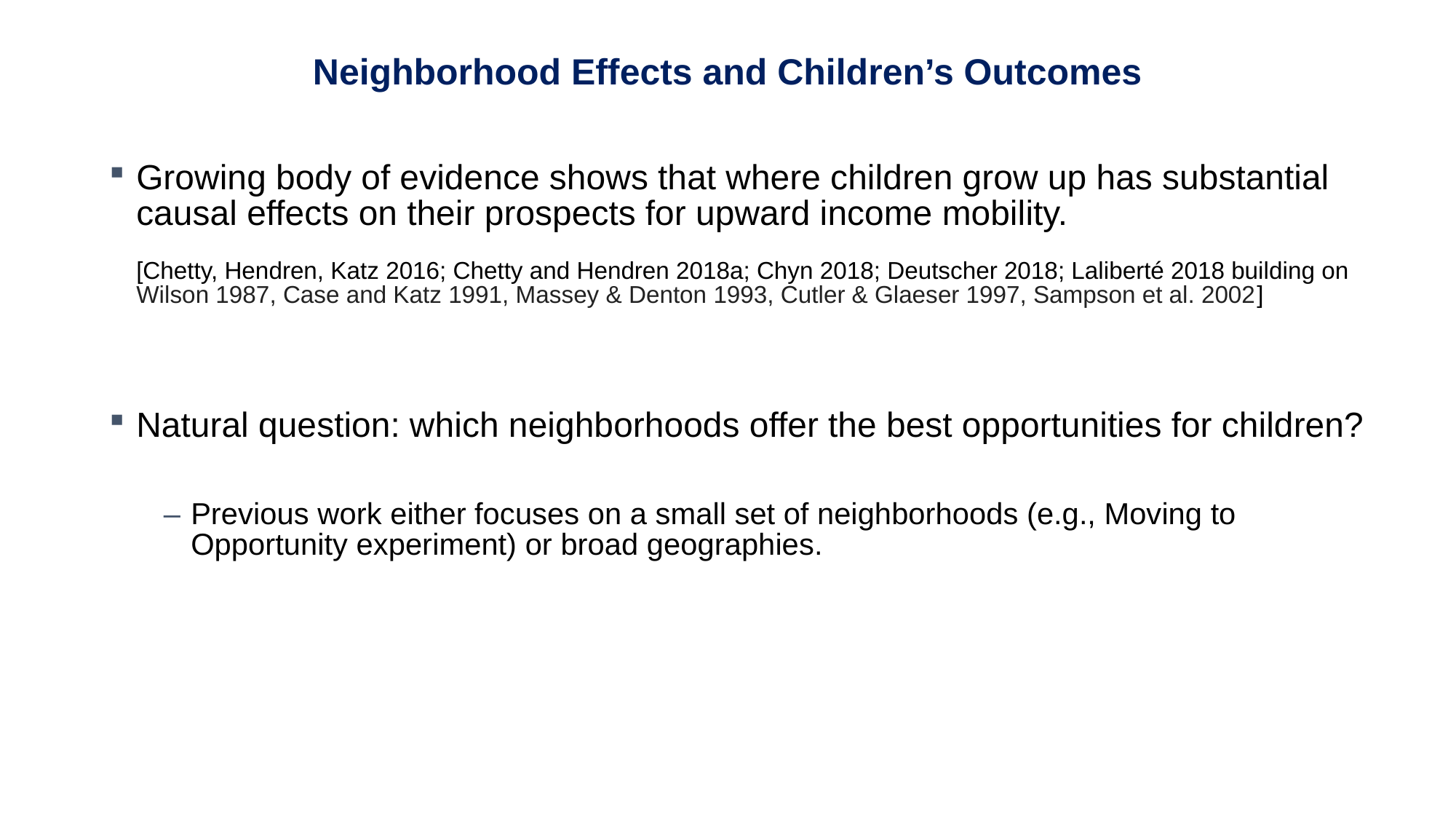

Neighborhood Effects and Children’s Outcomes
Growing body of evidence shows that where children grow up has substantial causal effects on their prospects for upward income mobility.
[Chetty, Hendren, Katz 2016; Chetty and Hendren 2018a; Chyn 2018; Deutscher 2018; Laliberté 2018 building on Wilson 1987, Case and Katz 1991, Massey & Denton 1993, Cutler & Glaeser 1997, Sampson et al. 2002]

Natural question: which neighborhoods offer the best opportunities for children?

Previous work either focuses on a small set of neighborhoods (e.g., Moving to Opportunity experiment) or broad geographies.